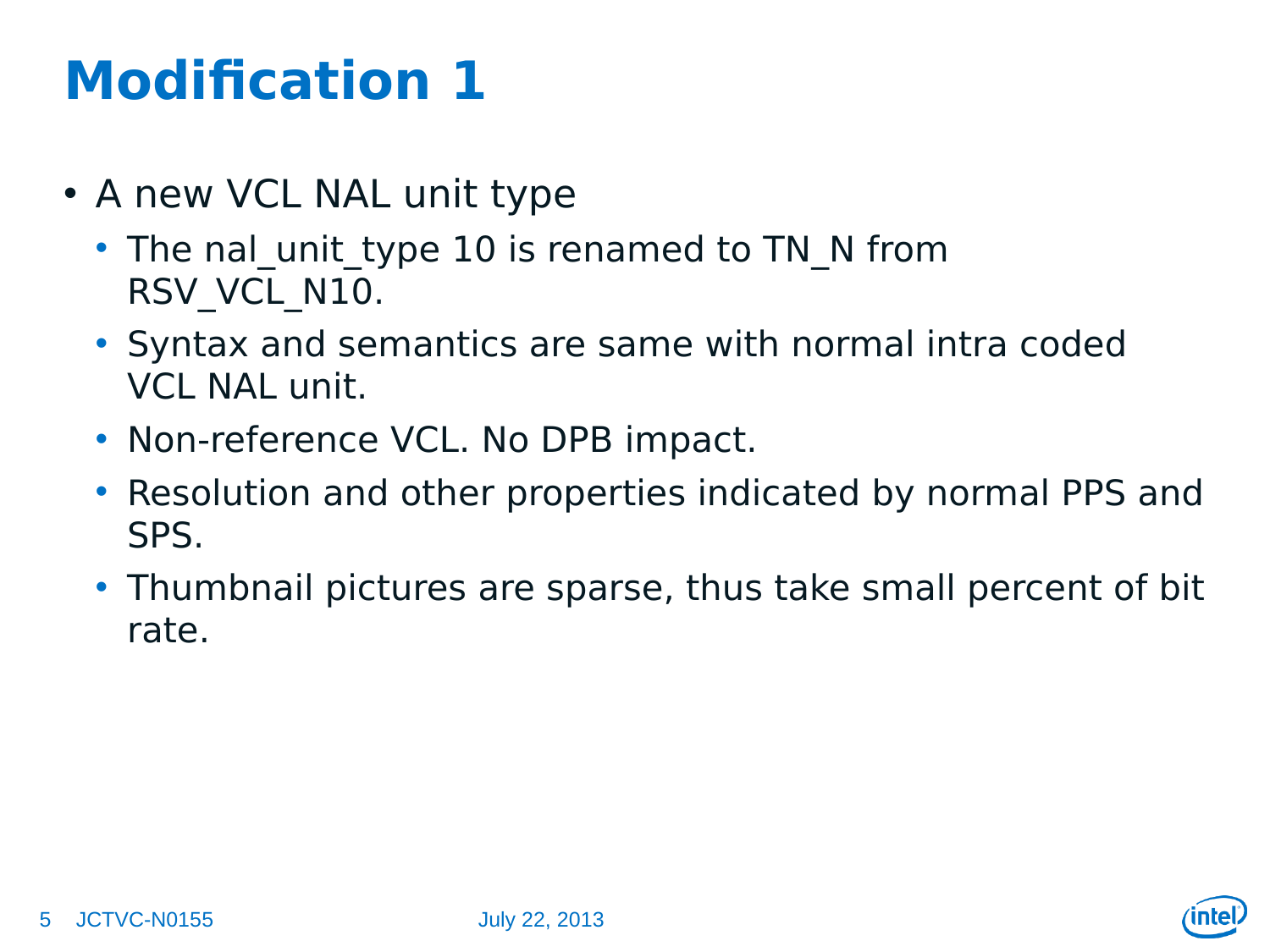

# Modification 1
A new VCL NAL unit type
The nal_unit_type 10 is renamed to TN_N from RSV_VCL_N10.
Syntax and semantics are same with normal intra coded VCL NAL unit.
Non-reference VCL. No DPB impact.
Resolution and other properties indicated by normal PPS and SPS.
Thumbnail pictures are sparse, thus take small percent of bit rate.
5
JCTVC-N0155
July 22, 2013